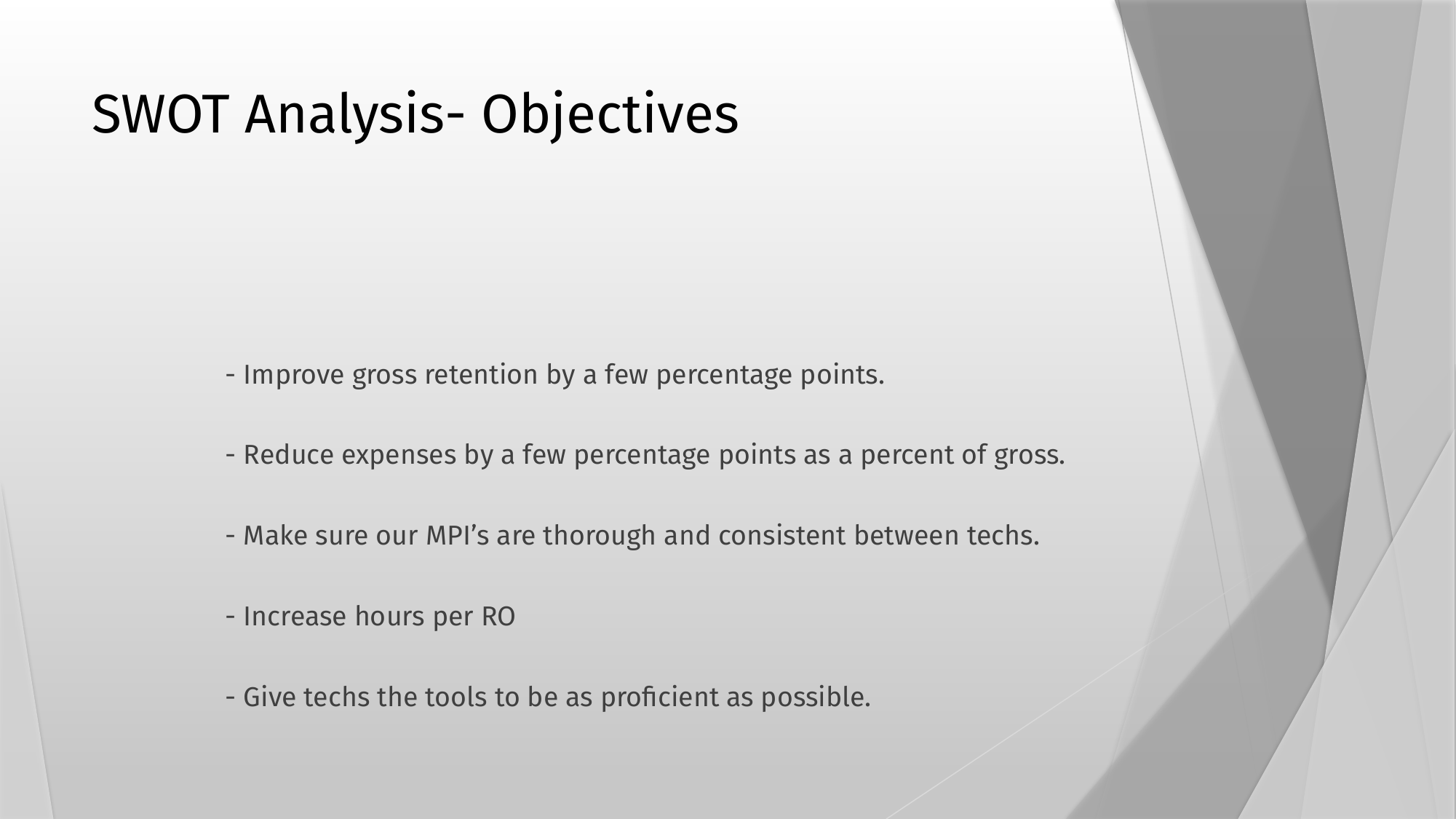

# SWOT Analysis- Objectives
- Improve gross retention by a few percentage points.
- Reduce expenses by a few percentage points as a percent of gross.
- Make sure our MPI’s are thorough and consistent between techs.
- Increase hours per RO
- Give techs the tools to be as proficient as possible.